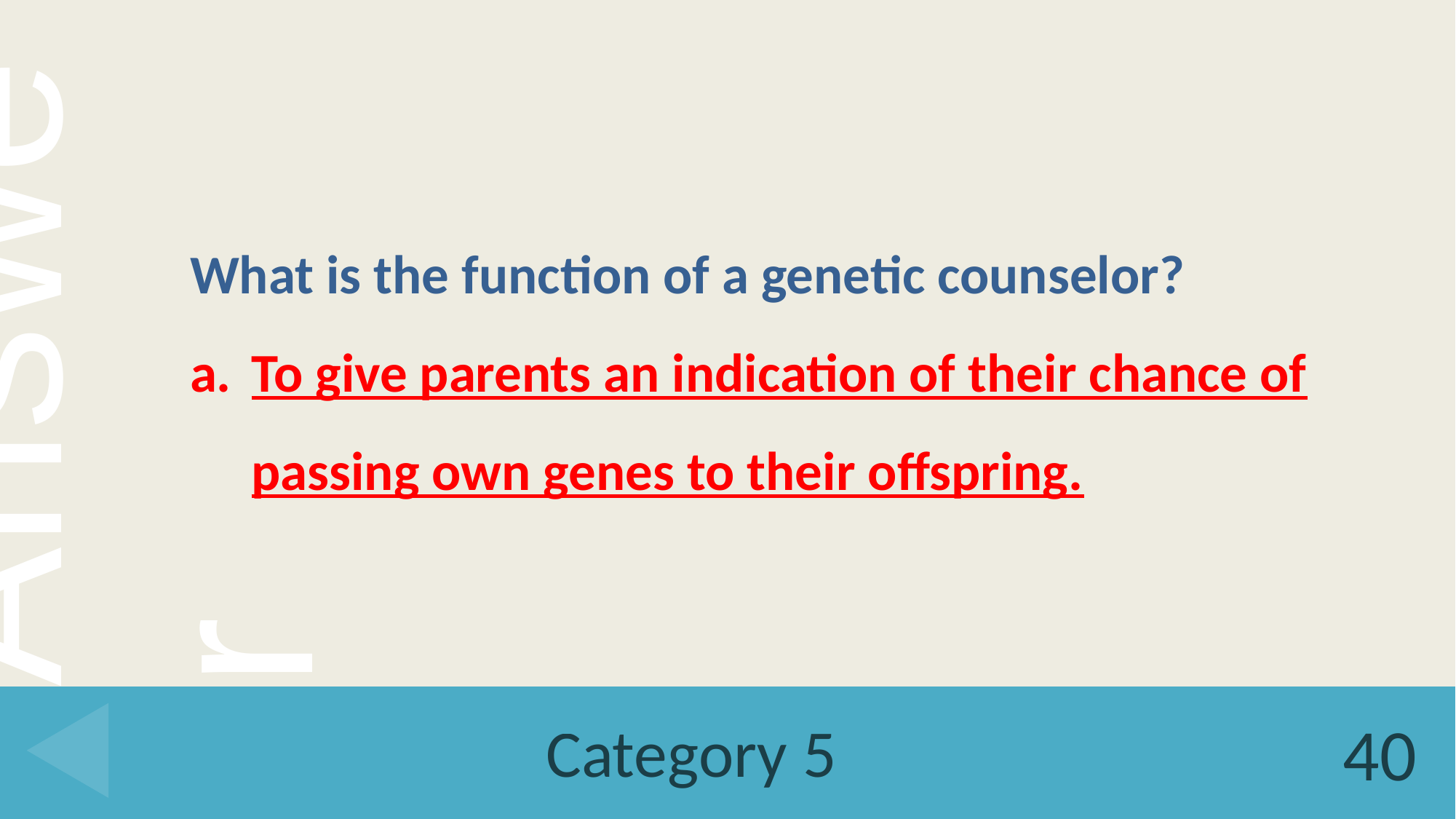

What is the function of a genetic counselor?
To give parents an indication of their chance of passing own genes to their offspring.
# Category 5
40